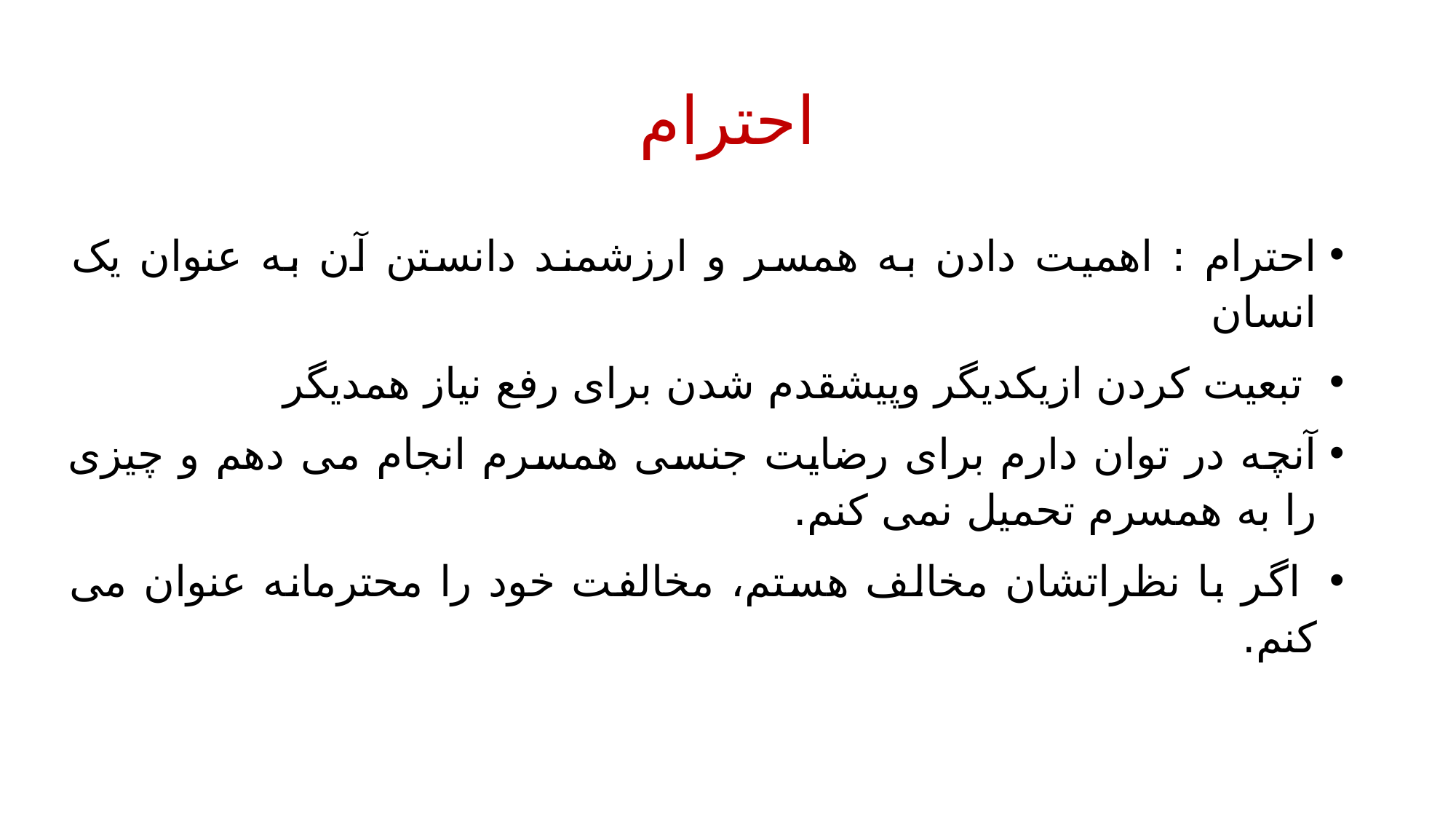

# احترام
احترام : اهمیت دادن به همسر و ارزشمند دانستن آن به عنوان یک انسان
 تبعیت کردن ازیکدیگر وپیشقدم شدن برای رفع نیاز همدیگر
آنچه در توان دارم برای رضایت جنسی همسرم انجام می دهم و چیزی را به همسرم تحمیل نمی کنم.
 اگر با نظراتشان مخالف هستم، مخالفت خود را محترمانه عنوان می کنم.